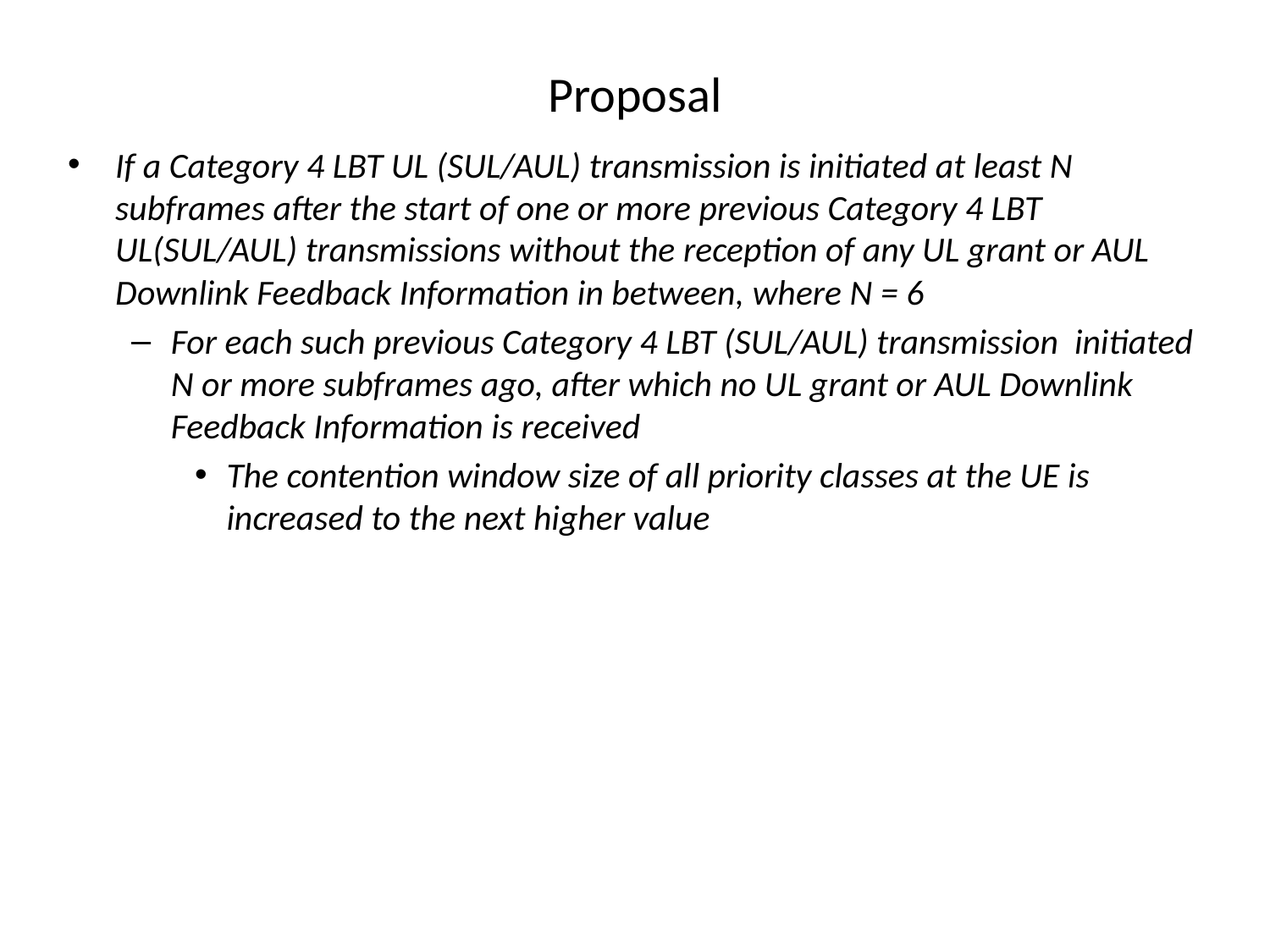

# Proposal
If a Category 4 LBT UL (SUL/AUL) transmission is initiated at least N subframes after the start of one or more previous Category 4 LBT UL(SUL/AUL) transmissions without the reception of any UL grant or AUL Downlink Feedback Information in between, where N = 6
For each such previous Category 4 LBT (SUL/AUL) transmission  initiated N or more subframes ago, after which no UL grant or AUL Downlink Feedback Information is received
The contention window size of all priority classes at the UE is increased to the next higher value